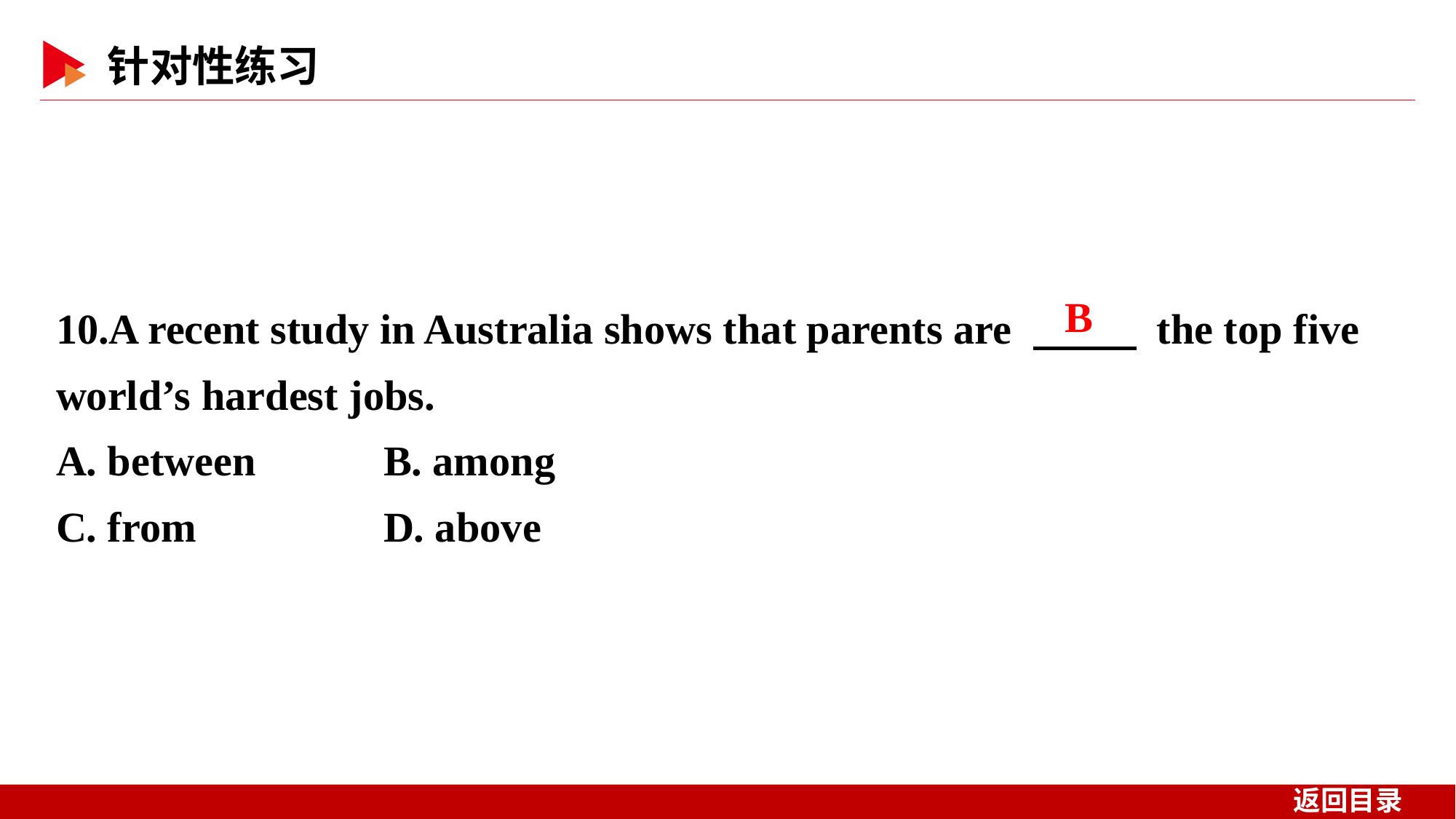

10.A recent study in Australia shows that parents are 　  　 the top five world’s hardest jobs.
A. between      	B. among
C. from                	D. above
B